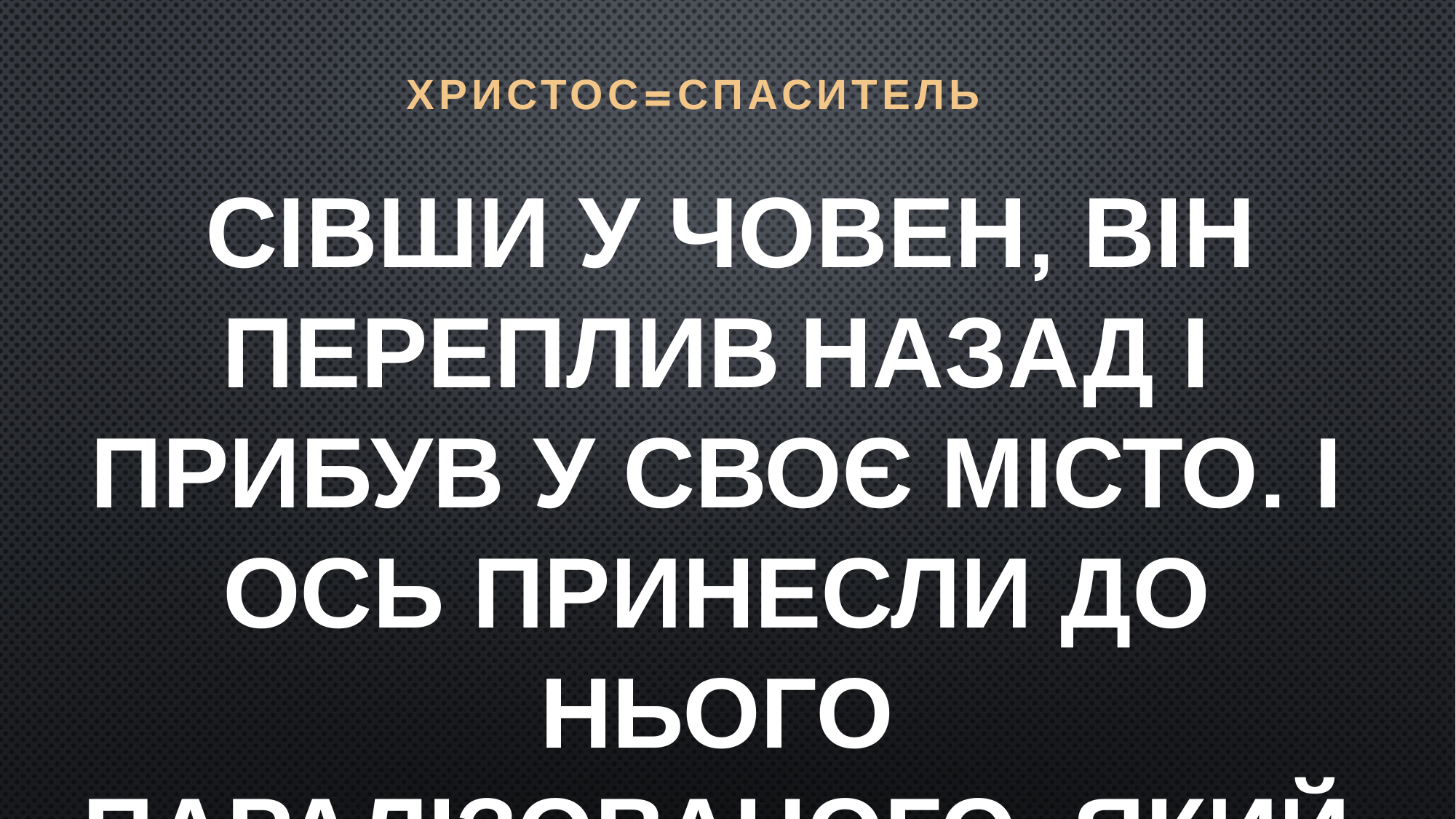

ХРИСТОС=СПАСИТЕЛЬ
 Сівши у човен, Він переплив назад і прибув у Своє місто. І ось принесли до Нього паралізованого, який лежав на постелі.